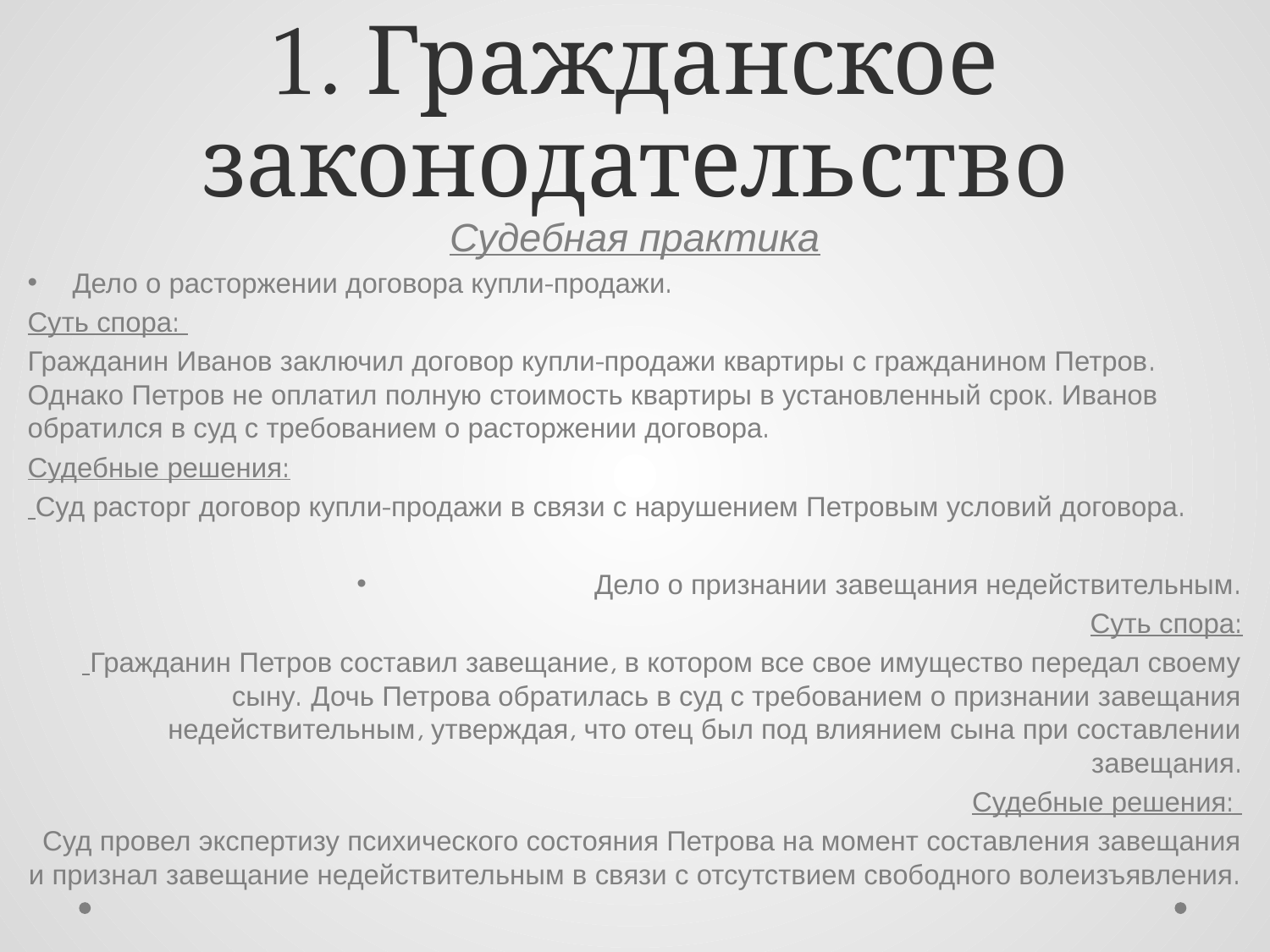

# 1. Гражданское законодательство
Судебная практика
Дело о расторжении договора купли-продажи.
Суть спора:
Гражданин Иванов заключил договор купли-продажи квартиры с гражданином Петров. Однако Петров не оплатил полную стоимость квартиры в установленный срок. Иванов обратился в суд с требованием о расторжении договора.
Судебные решения:
 Суд расторг договор купли-продажи в связи с нарушением Петровым условий договора.

Дело о признании завещания недействительным.
Суть спора:
 Гражданин Петров составил завещание, в котором все свое имущество передал своему сыну. Дочь Петрова обратилась в суд с требованием о признании завещания недействительным, утверждая, что отец был под влиянием сына при составлении завещания.
Судебные решения:
Суд провел экспертизу психического состояния Петрова на момент составления завещания и признал завещание недействительным в связи с отсутствием свободного волеизъявления.